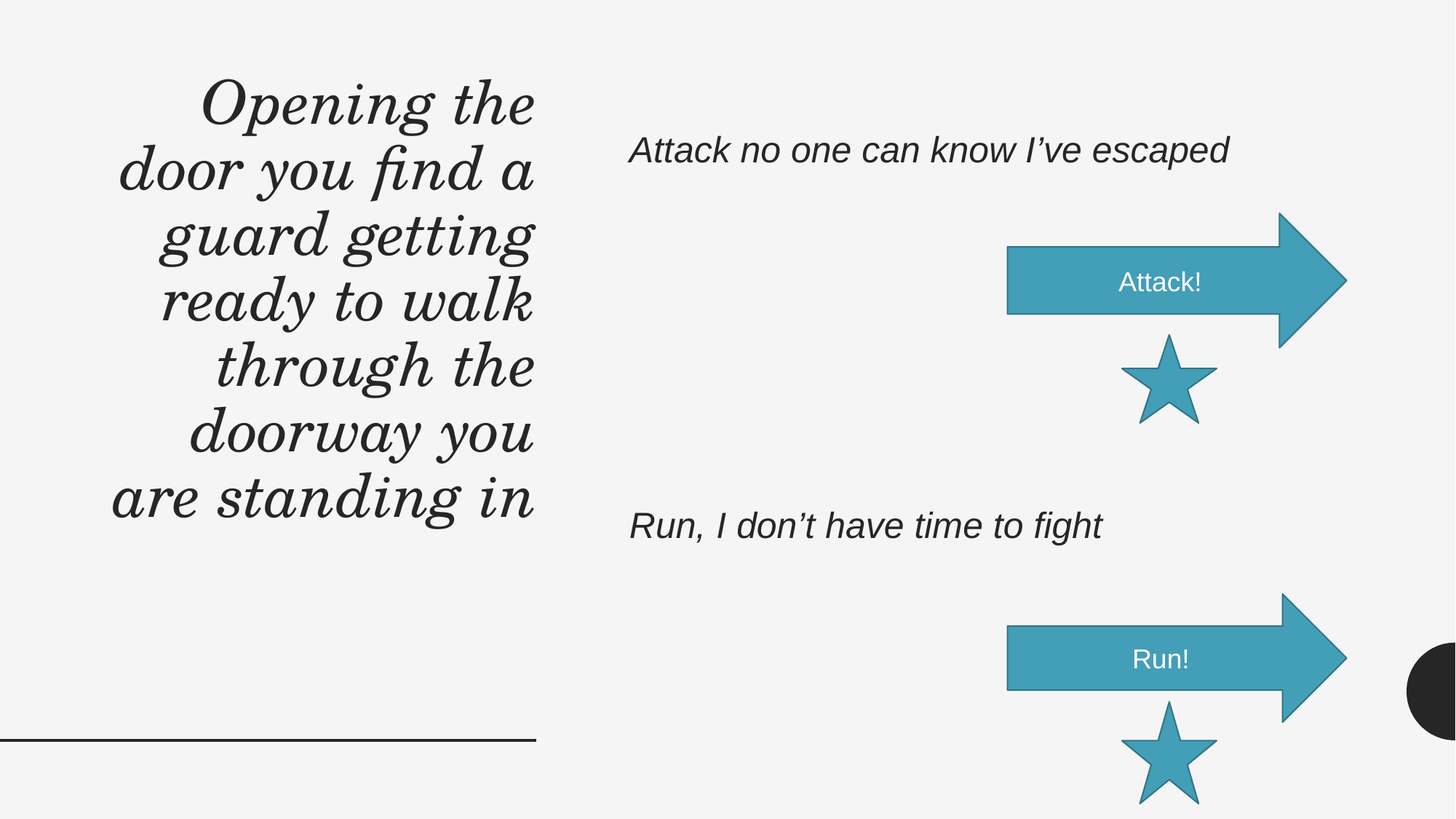

# Opening the door you find a guard getting ready to walk through the doorway you are standing in
Attack no one can know I’ve escaped

Attack!

Run, I don’t have time to fight

Run!